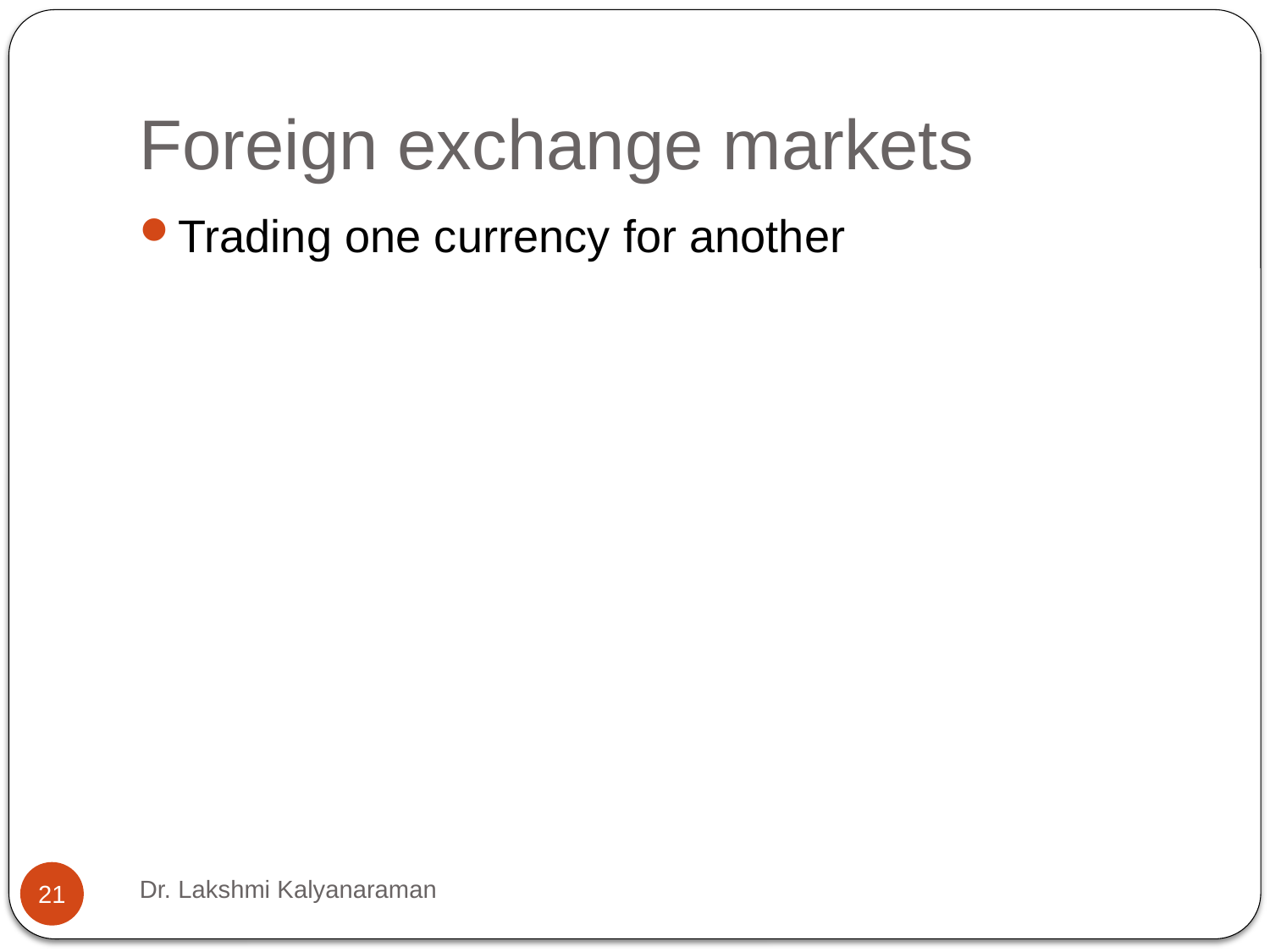

# Foreign exchange markets
Trading one currency for another

Dr. Lakshmi Kalyanaraman
21